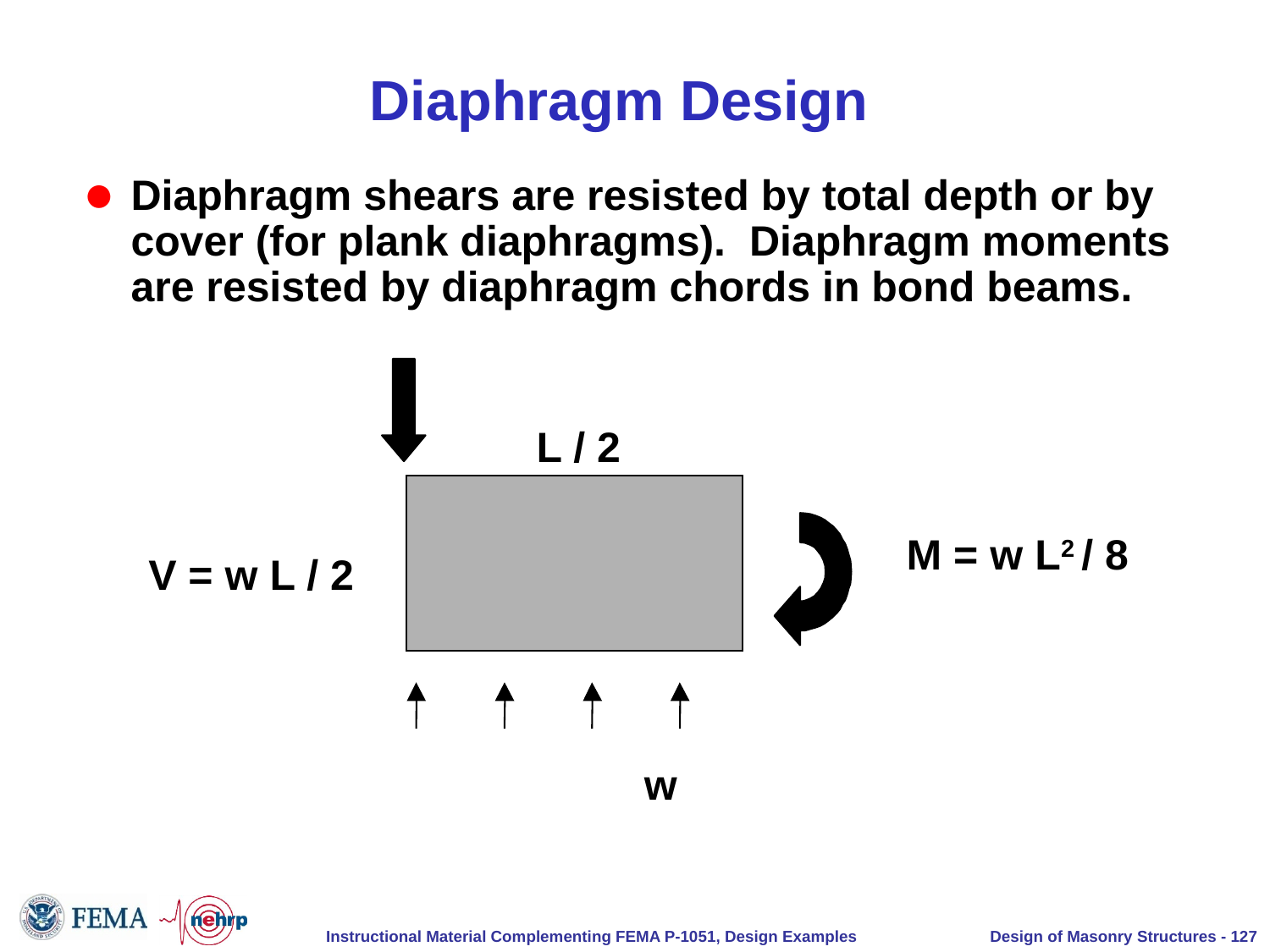

# Diaphragm Design
Diaphragm shears are resisted by total depth or by cover (for plank diaphragms).  Diaphragm moments are resisted by diaphragm chords in bond beams.

L / 2

M = w L2 / 8
V = w L / 2

w
Design of Masonry Structures - 127
Instructional Material Complementing FEMA P-1051, Design Examples